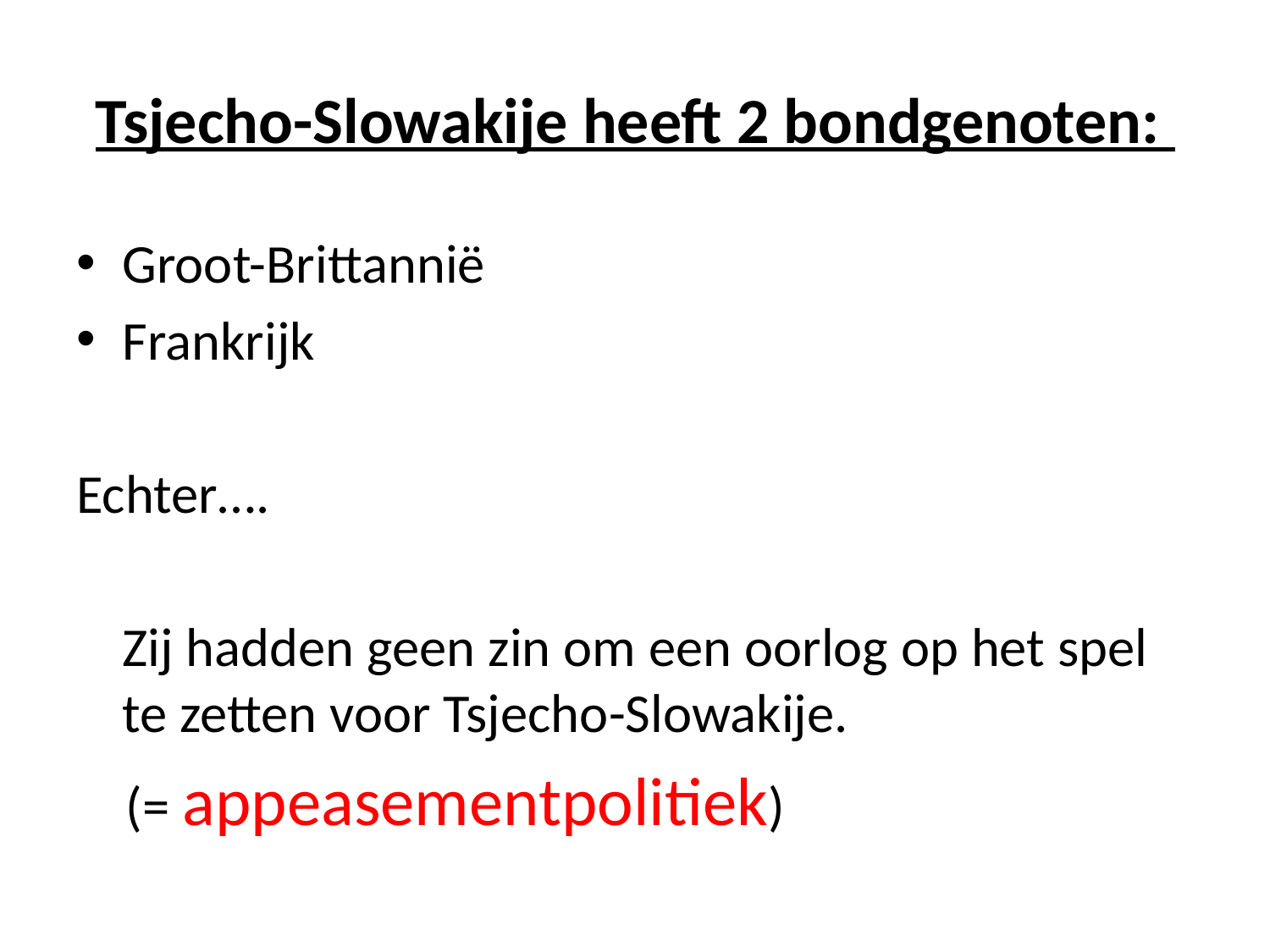

# Tsjecho-Slowakije heeft 2 bondgenoten:
Groot-Brittannië
Frankrijk

Echter….

	Zij hadden geen zin om een oorlog op het spel te zetten voor Tsjecho-Slowakije.
    (= appeasementpolitiek)